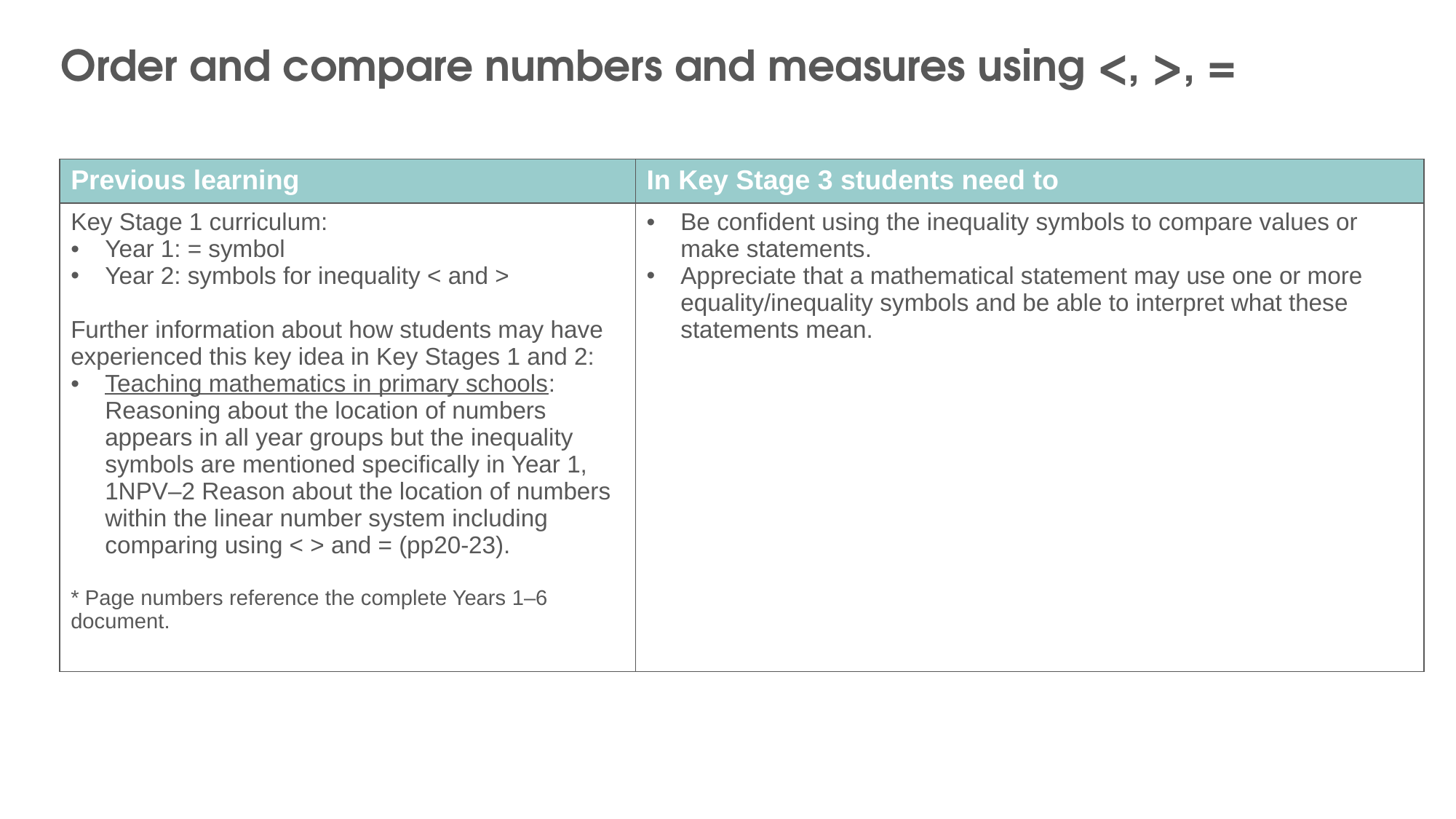

Order and compare numbers and measures using <, >, =
| Previous learning | In Key Stage 3 students need to |
| --- | --- |
| Key Stage 1 curriculum: Year 1: = symbol Year 2: symbols for inequality < and > Further information about how students may have experienced this key idea in Key Stages 1 and 2: Teaching mathematics in primary schools: Reasoning about the location of numbers appears in all year groups but the inequality symbols are mentioned specifically in Year 1, 1NPV–2 Reason about the location of numbers within the linear number system including comparing using < > and = (pp20-23). \* Page numbers reference the complete Years 1–6 document. | Be confident using the inequality symbols to compare values or make statements. Appreciate that a mathematical statement may use one or more equality/inequality symbols and be able to interpret what these statements mean. |